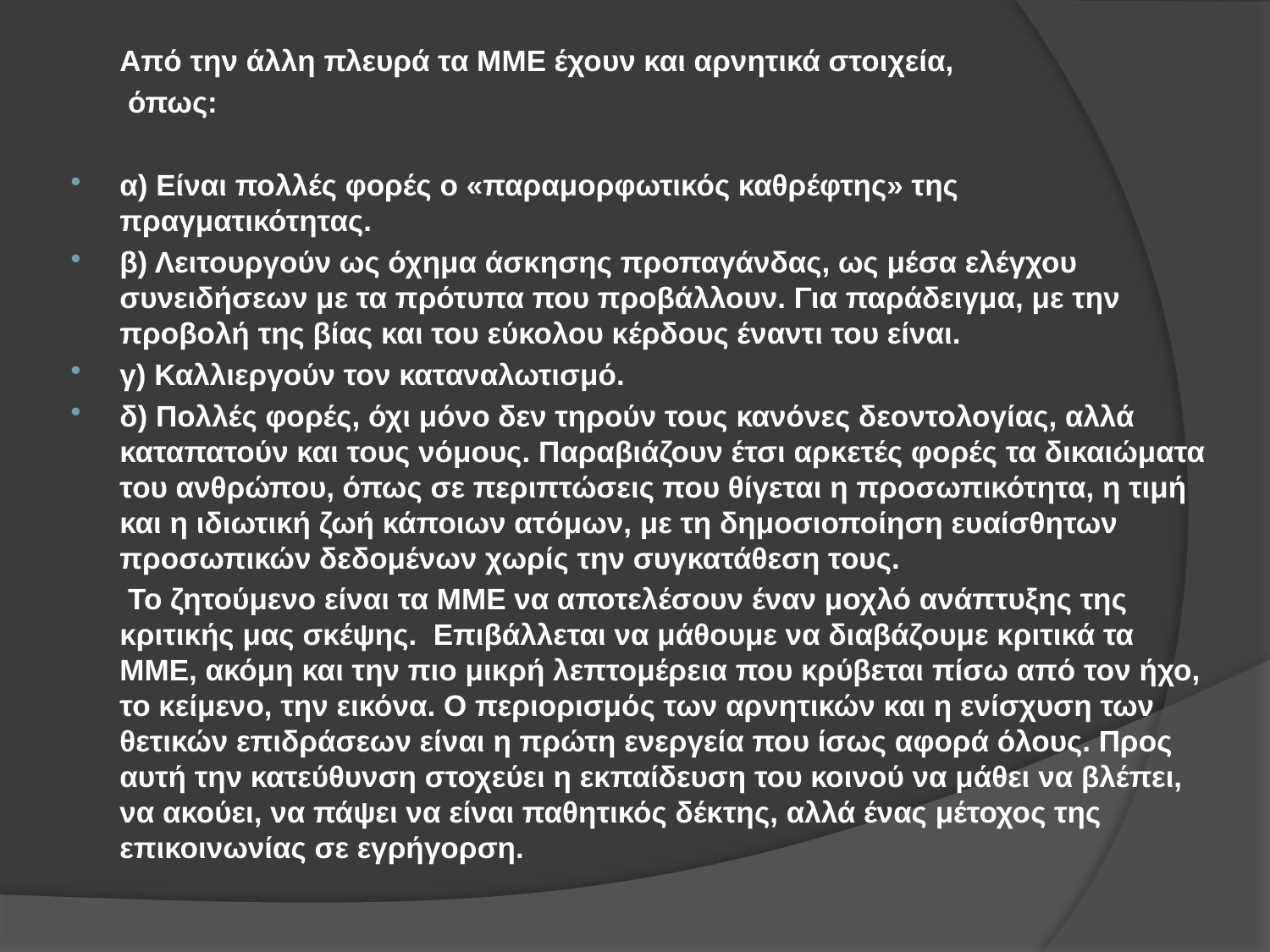

Από την άλλη πλευρά τα ΜΜΕ έχουν και αρνητικά στοιχεία,
	 όπως:

α) Είναι πολλές φορές ο «παραμορφωτικός καθρέφτης» της πραγματικότητας.
β) Λειτουργούν ως όχημα άσκησης προπαγάνδας, ως μέσα ελέγχου συνειδήσεων με τα πρότυπα που προβάλλουν. Για παράδειγμα, με την προβολή της βίας και του εύκολου κέρδους έναντι του είναι.
γ) Καλλιεργούν τον καταναλωτισμό.
δ) Πολλές φορές, όχι μόνο δεν τηρούν τους κανόνες δεοντολογίας, αλλά καταπατούν και τους νόμους. Παραβιάζουν έτσι αρκετές φορές τα δικαιώματα του ανθρώπου, όπως σε περιπτώσεις που θίγεται η προσωπικότητα, η τιμή και η ιδιωτική ζωή κάποιων ατόμων, με τη δημοσιοποίηση ευαίσθητων προσωπικών δεδομένων χωρίς την συγκατάθεση τους.
	 Το ζητούμενο είναι τα ΜΜΕ να αποτελέσουν έναν μοχλό ανάπτυξης της κριτικής μας σκέψης.  Επιβάλλεται να μάθουμε να διαβάζουμε κριτικά τα ΜΜΕ, ακόμη και την πιο μικρή λεπτομέρεια που κρύβεται πίσω από τον ήχο, το κείμενο, την εικόνα. Ο περιορισμός των αρνητικών και η ενίσχυση των θετικών επιδράσεων είναι η πρώτη ενεργεία που ίσως αφορά όλους. Προς αυτή την κατεύθυνση στοχεύει η εκπαίδευση του κοινού να μάθει να βλέπει, να ακούει, να πάψει να είναι παθητικός δέκτης, αλλά ένας μέτοχος της επικοινωνίας σε εγρήγορση.